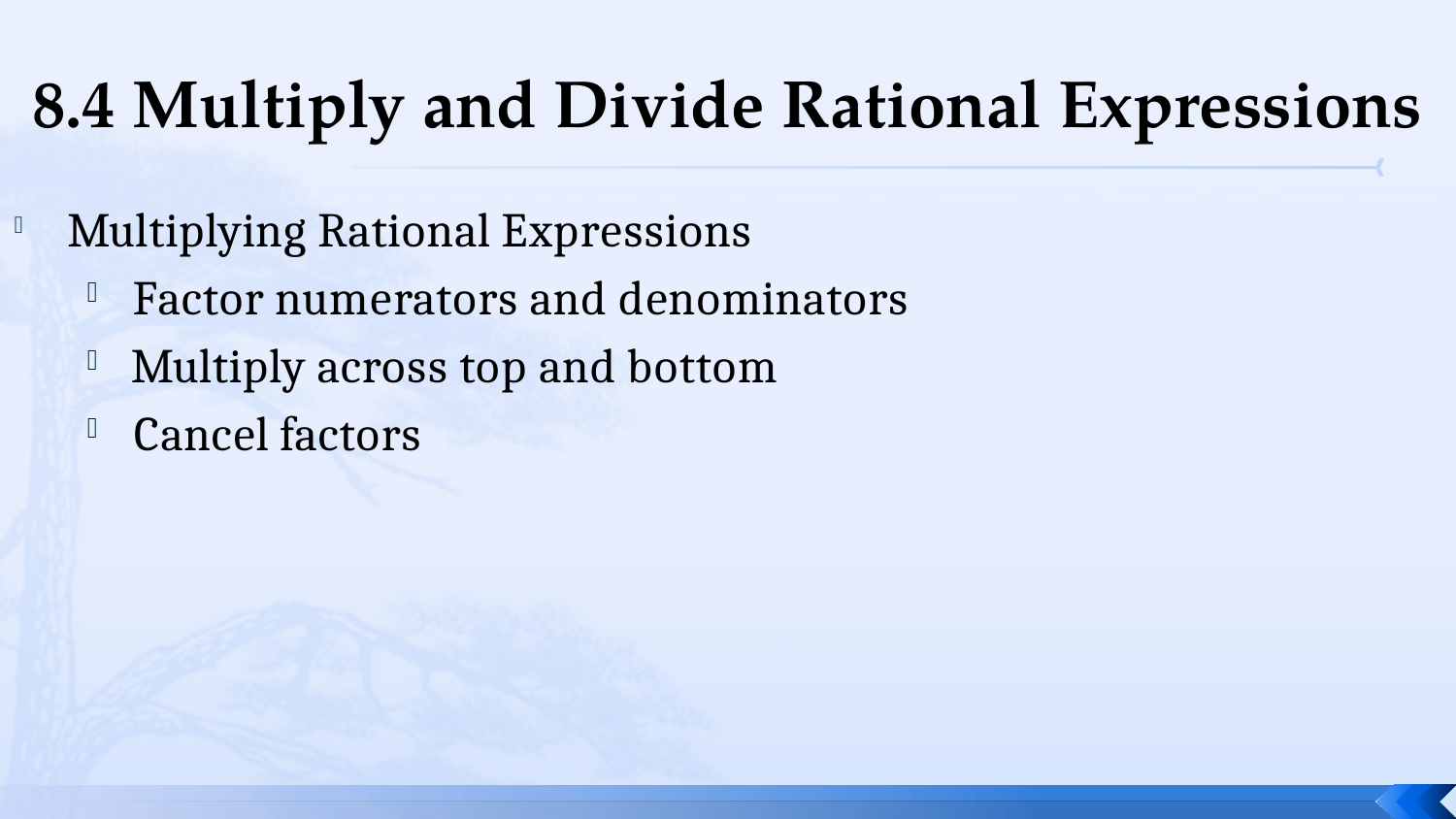

# 8.4 Multiply and Divide Rational Expressions
Multiplying Rational Expressions
Factor numerators and denominators
Multiply across top and bottom
Cancel factors